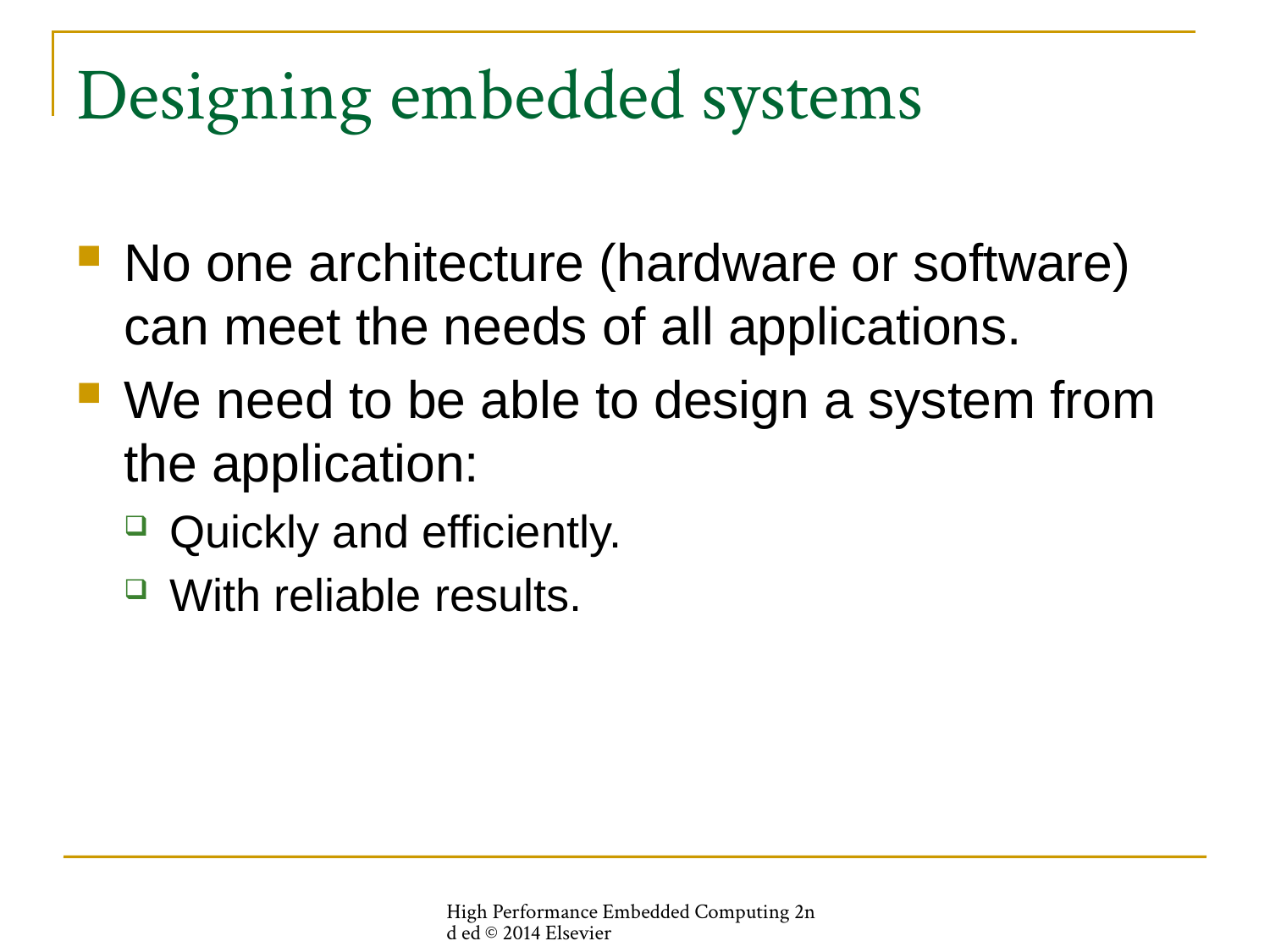

# Designing embedded systems
No one architecture (hardware or software) can meet the needs of all applications.
We need to be able to design a system from the application:
Quickly and efficiently.
With reliable results.
High Performance Embedded Computing 2nd ed © 2014 Elsevier